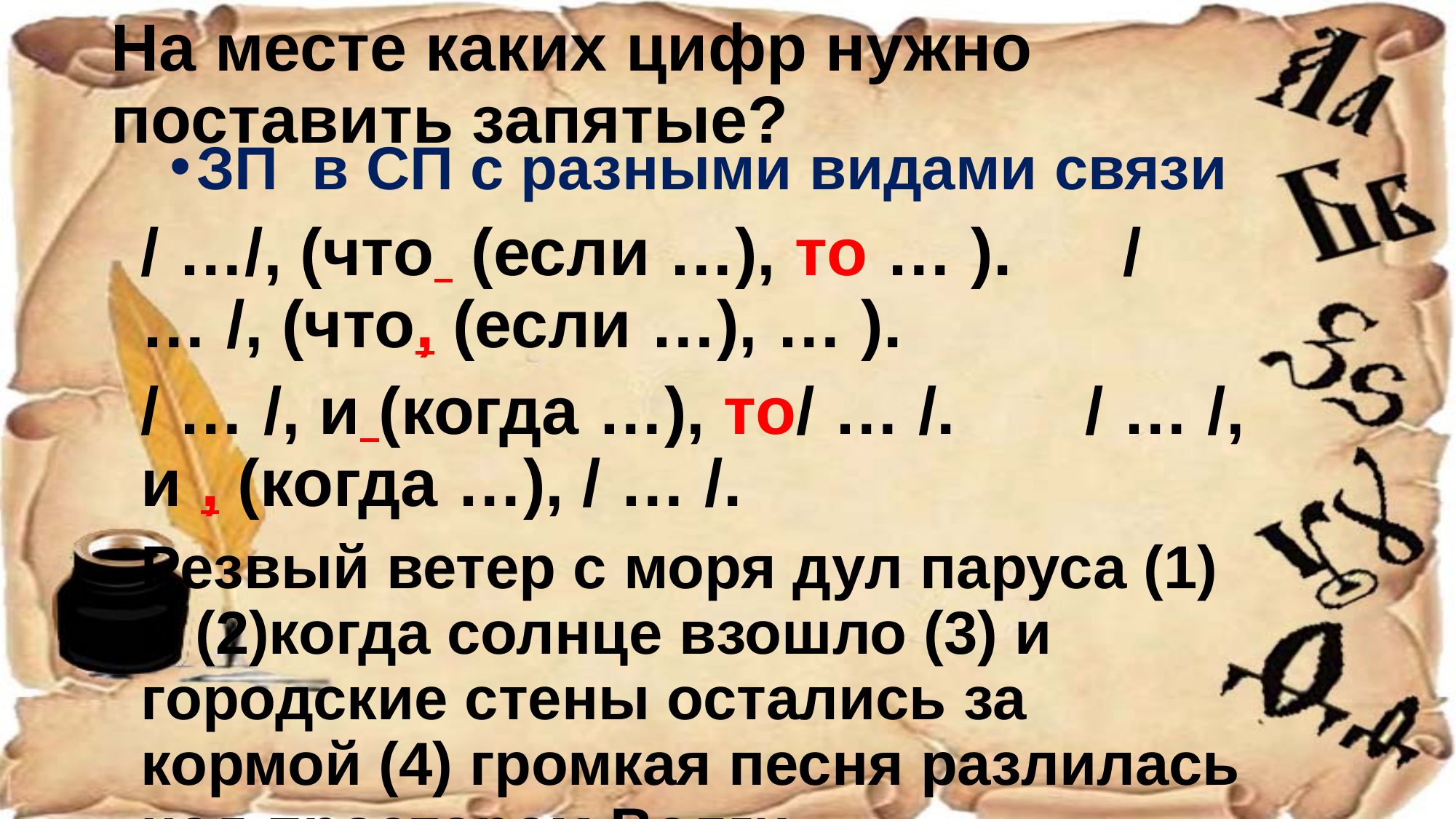

# На месте каких цифр нужно поставить запятые?
ЗП  в СП с разными видами связи
/ …/, (что  (если …), то … ).      / … /, (что, (если …), … ).
/ … /, и (когда …), то/ … /.       / … /, и , (когда …), / … /.
Резвый ветер с моря дул паруса (1) и (2)когда солнце взошло (3) и городские стены остались за кормой (4) громкая песня разлилась над простором Волги.